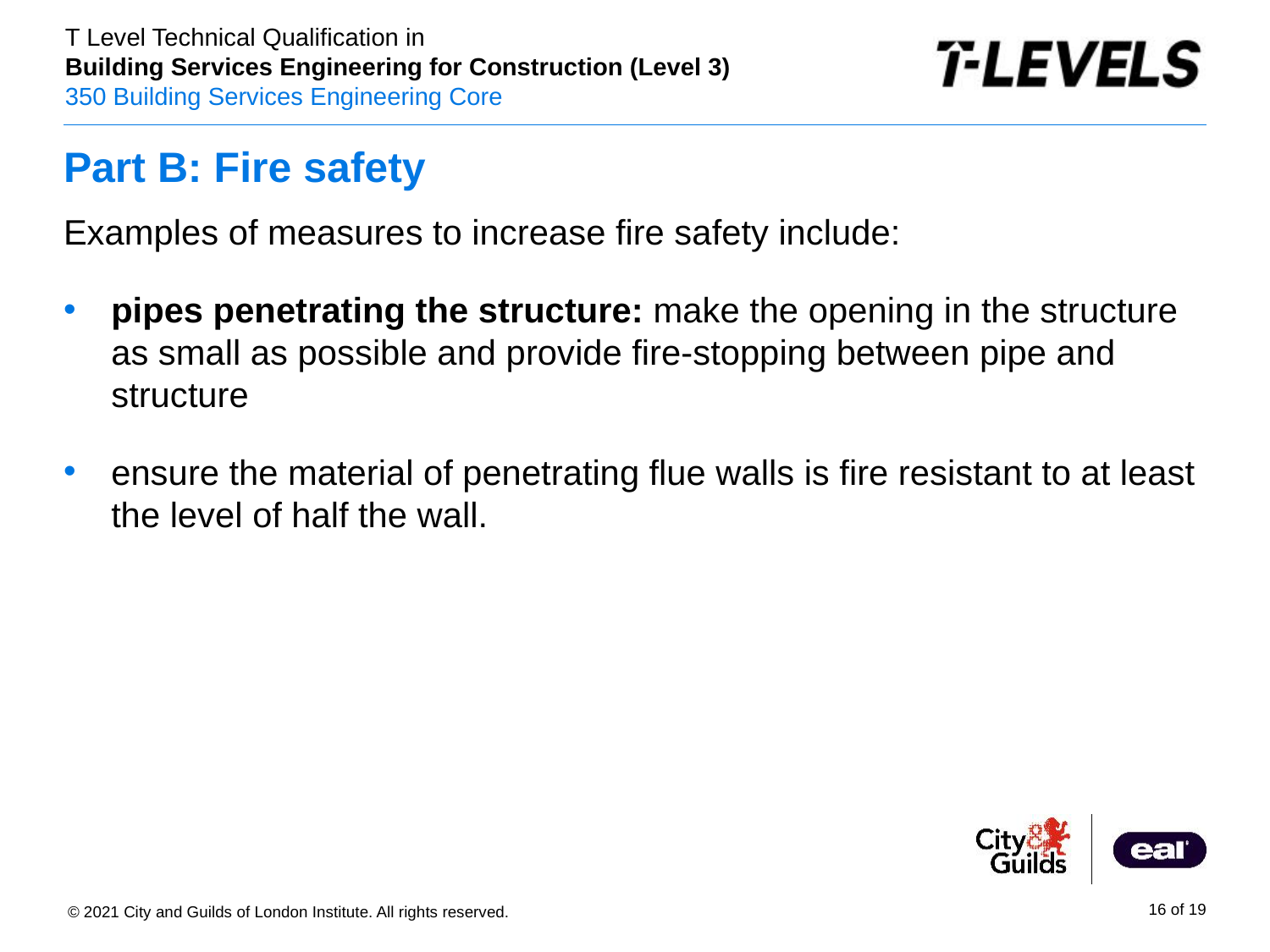

# Part B: Fire safety
Examples of measures to increase fire safety include:
pipes penetrating the structure: make the opening in the structure as small as possible and provide fire-stopping between pipe and structure
ensure the material of penetrating flue walls is fire resistant to at least the level of half the wall.